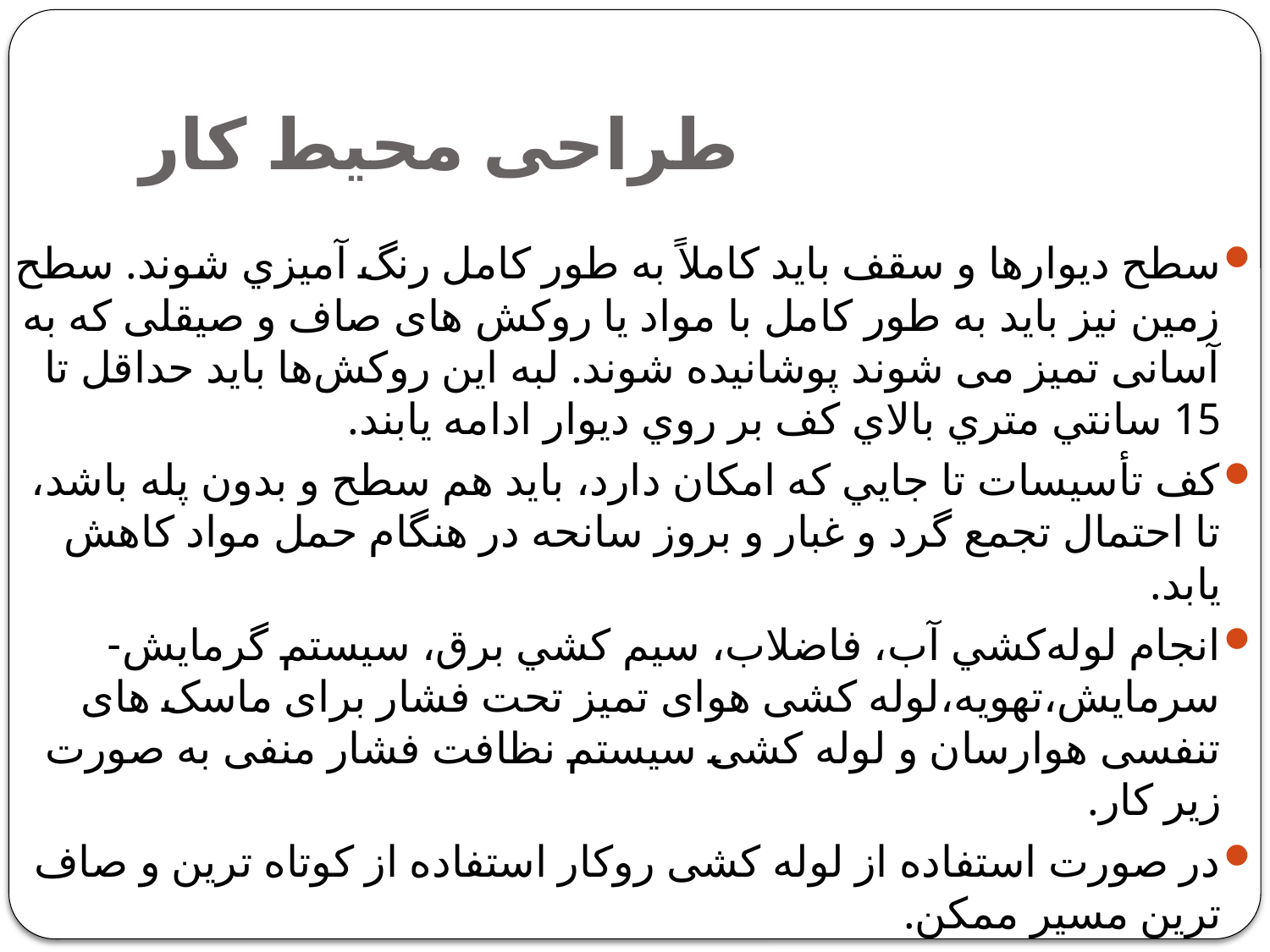

# طراحی محیط کار

سطح ديوارها و سقف بايد كاملاً به طور كامل رنگ آميزي شوند. سطح زمين نيز بايد به طور كامل با مواد یا روکش های صاف و صیقلی که به آسانی تمیز می شوند پوشانيده شوند. لبه اين روكش‌ها بايد حداقل تا 15 سانتي متري بالاي کف بر روي ديوار ادامه يابند.
كف تأسيسات تا جايي كه امكان دارد، بايد هم سطح و بدون پله باشد، تا احتمال تجمع گرد و غبار و بروز سانحه در هنگام حمل مواد کاهش يابد.
انجام لوله‌كشي آب، فاضلاب، سيم كشي برق، سيستم گرمايش- سرمايش،تهويه،لوله کشی هوای تمیز تحت فشار برای ماسک های تنفسی هوارسان و لوله کشی سیستم نظافت فشار منفی به صورت زير كار.
در صورت استفاده از لوله کشی روکار استفاده از کوتاه ترین و صاف ترین مسیر ممکن.